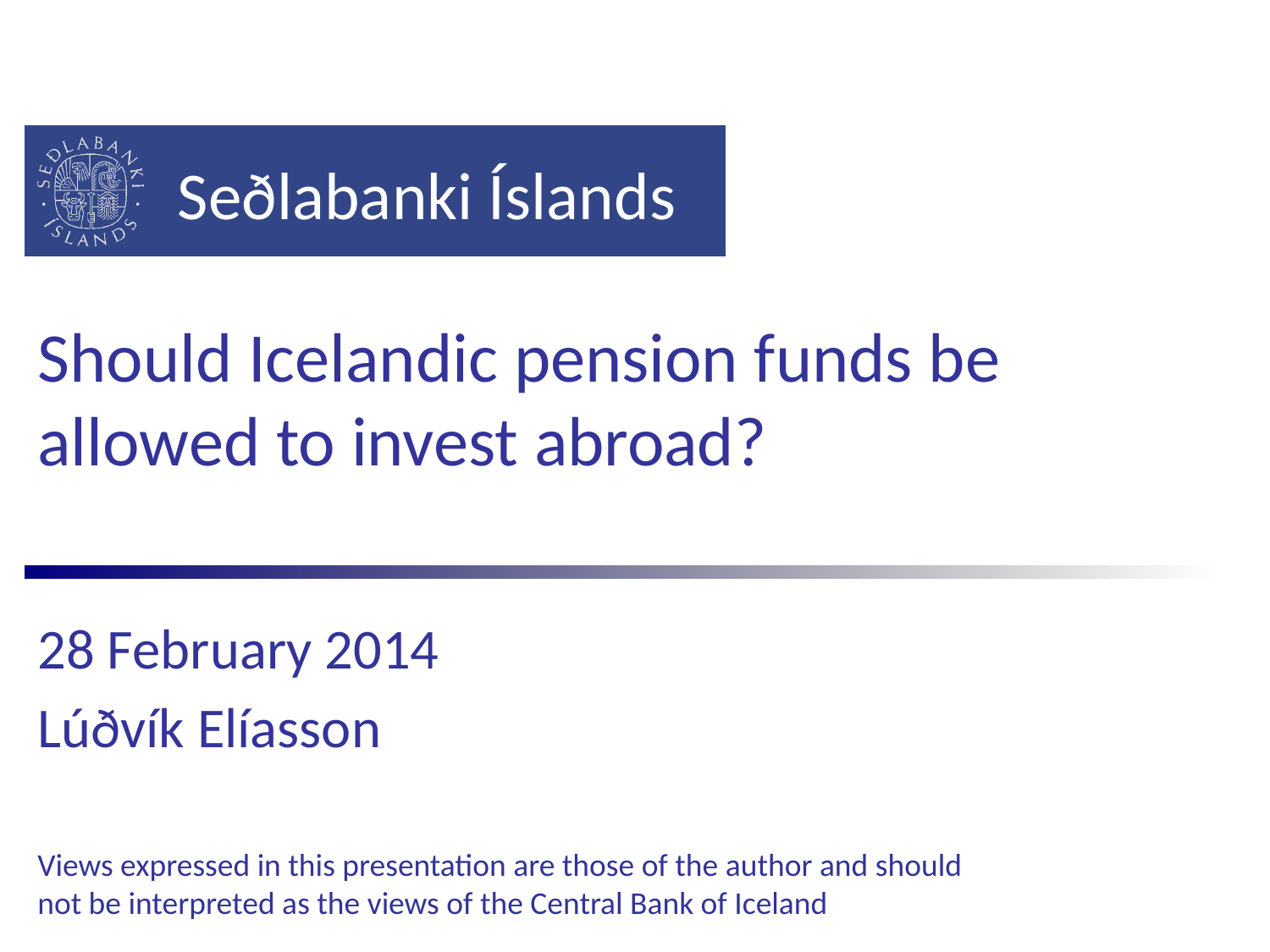

# Should Icelandic pension funds be allowed to invest abroad?
28 February 2014
Lúðvík Elíasson

Views expressed in this presentation are those of the author and should not be interpreted as the views of the Central Bank of Iceland